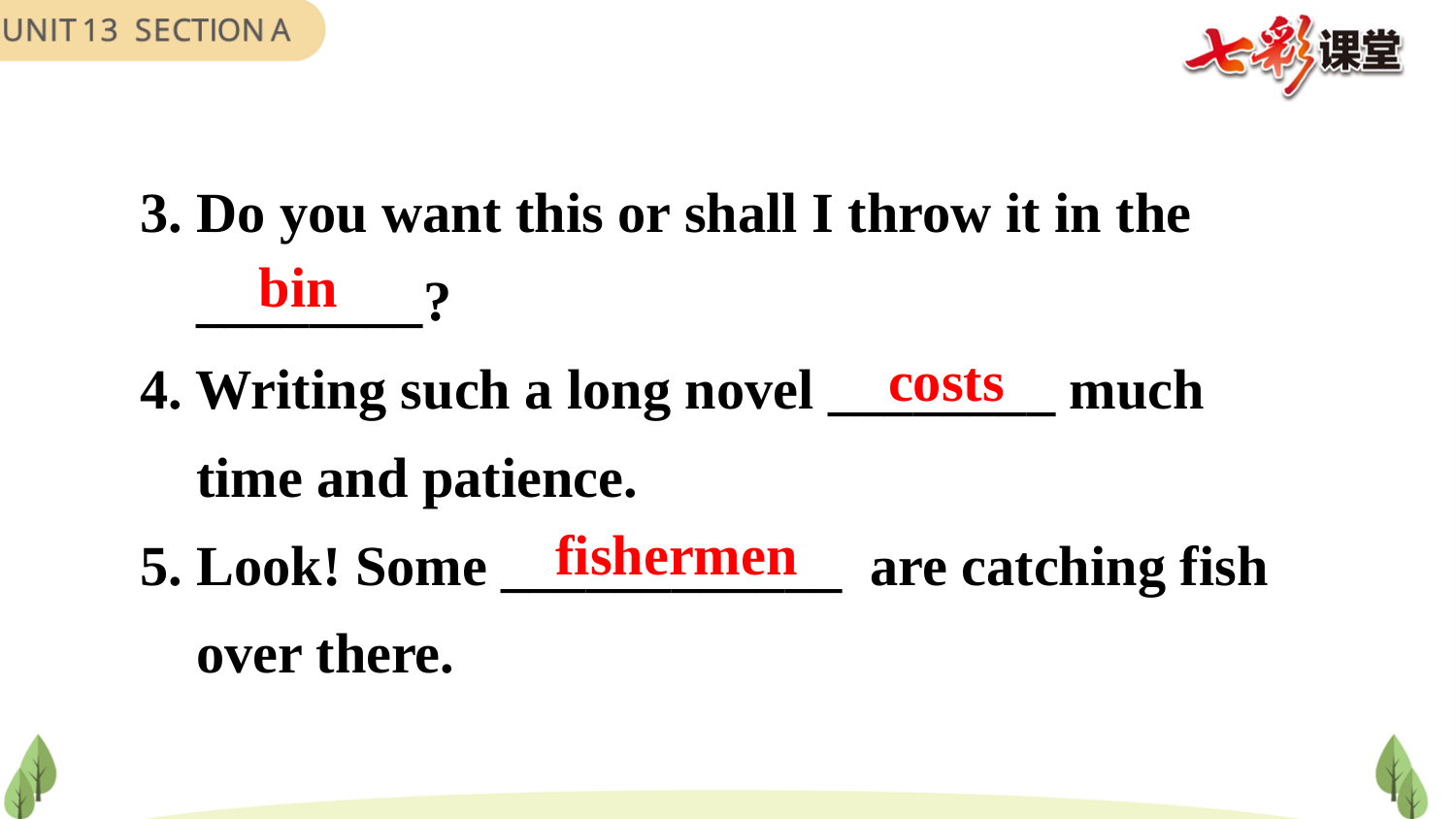

3. Do you want this or shall I throw it in the
    ________?
4. Writing such a long novel ________ much
    time and patience.
5. Look! Some ____________  are catching fish
    over there.
bin
costs
fishermen